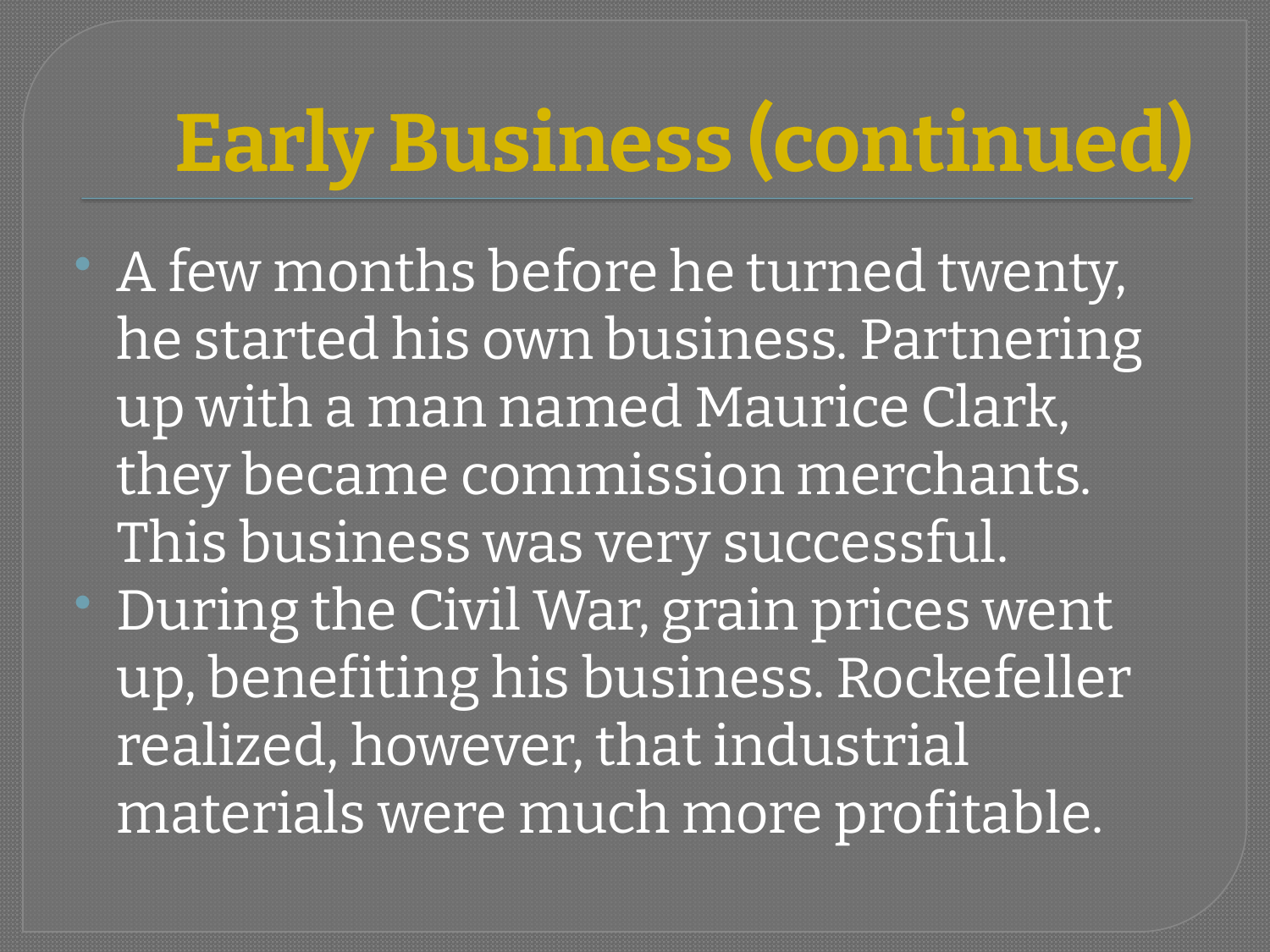

# Early Business (continued)
A few months before he turned twenty, he started his own business. Partnering up with a man named Maurice Clark, they became commission merchants. This business was very successful.
During the Civil War, grain prices went up, benefiting his business. Rockefeller realized, however, that industrial materials were much more profitable.